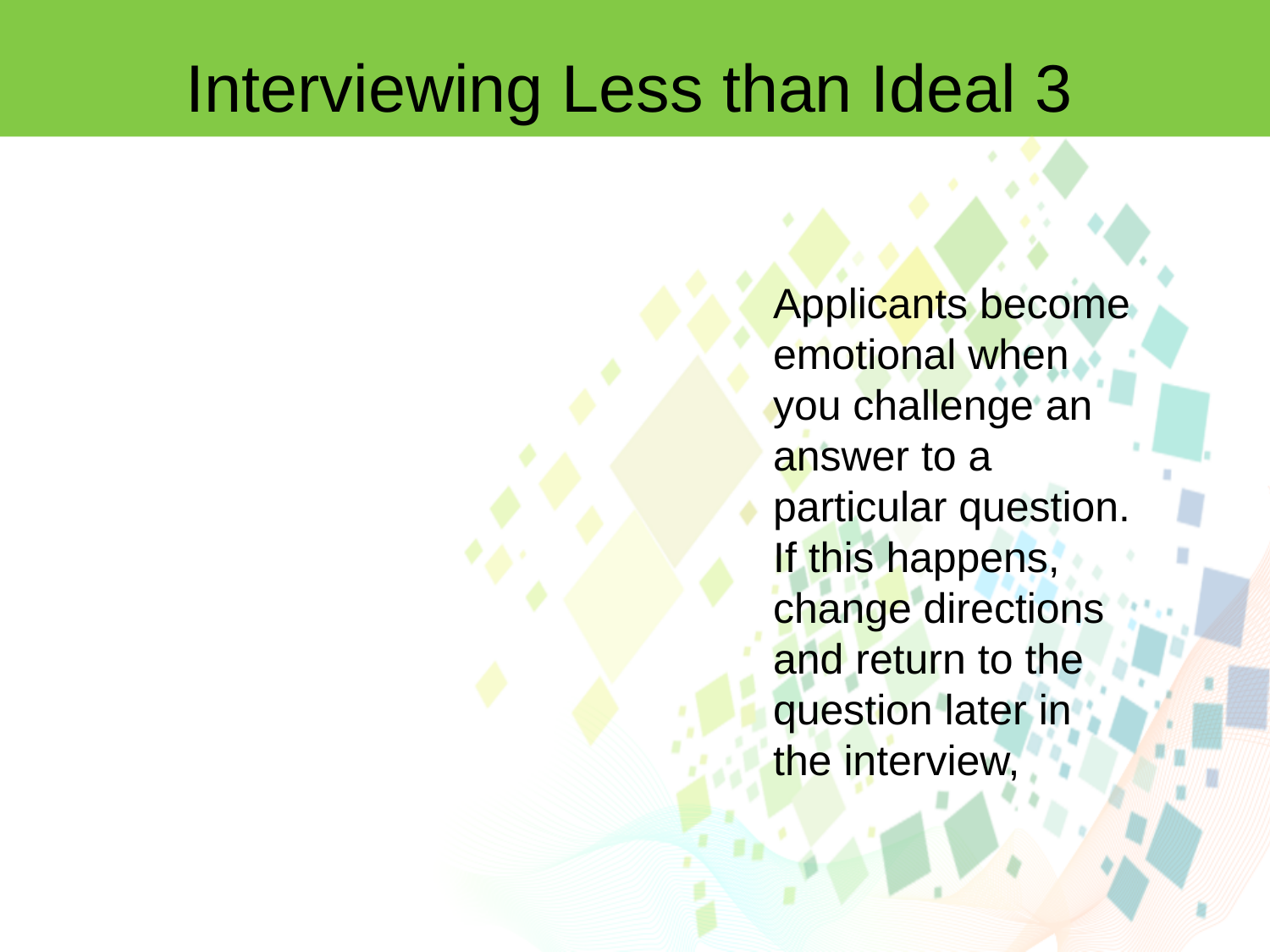

Interviewing Less than Ideal 3
Applicants become emotional when you challenge an
answer to a particular question. If this happens, change directions and return to the
question later in the interview,